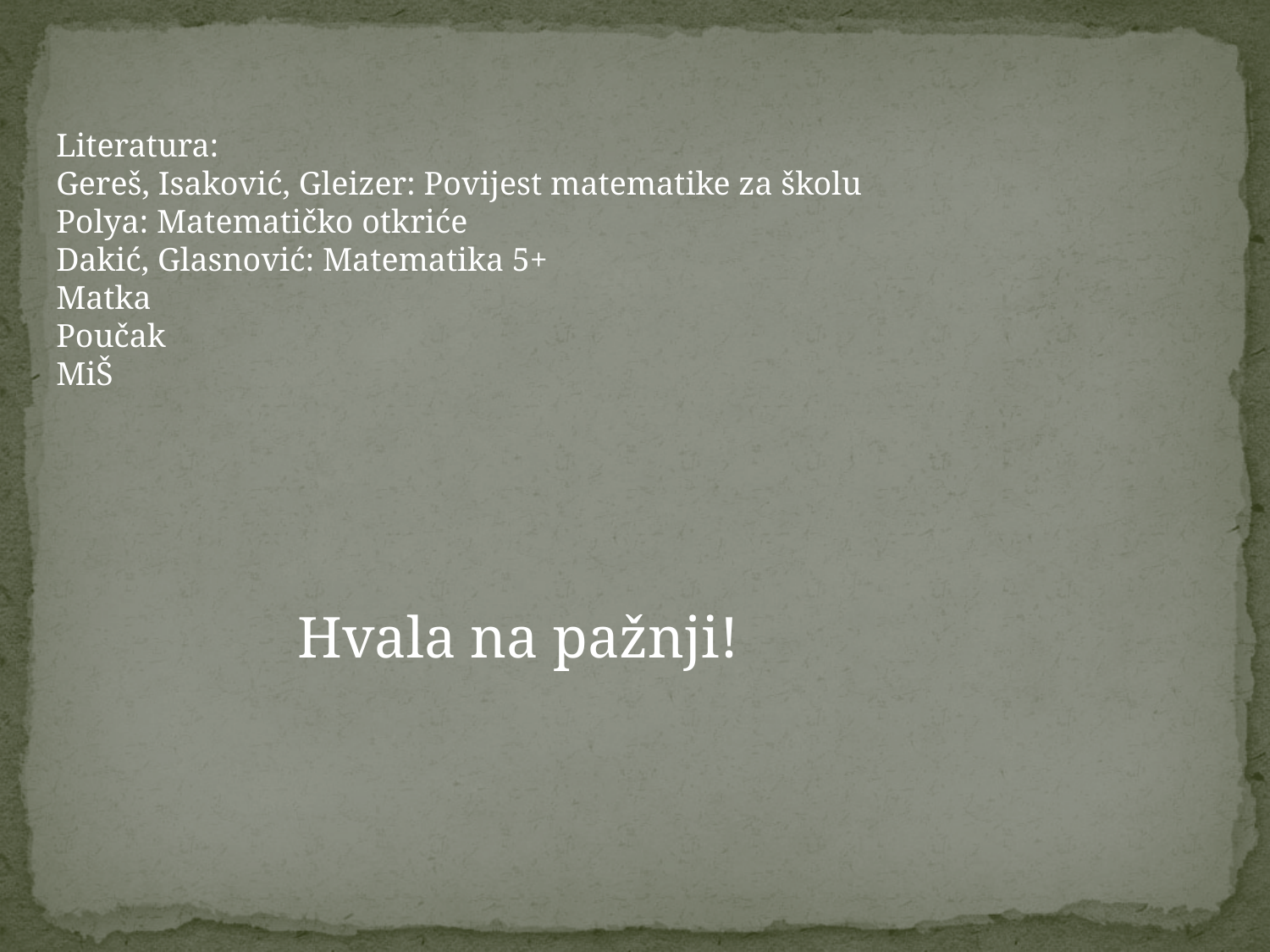

Literatura:
Gereš, Isaković, Gleizer: Povijest matematike za školu
Polya: Matematičko otkriće
Dakić, Glasnović: Matematika 5+
Matka
Poučak
MiŠ

Hvala na pažnji!